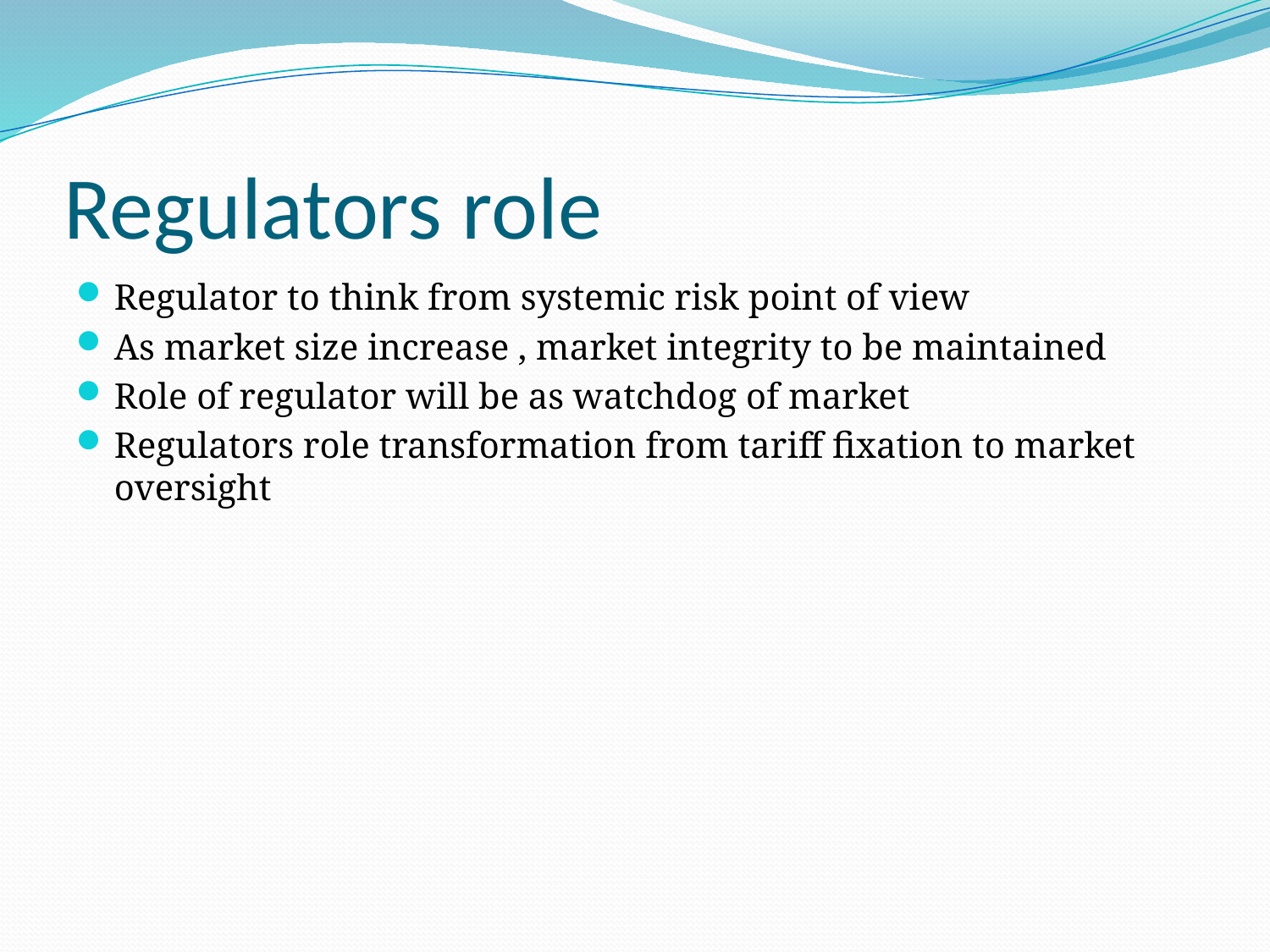

# Regulators role
Regulator to think from systemic risk point of view
As market size increase , market integrity to be maintained
Role of regulator will be as watchdog of market
Regulators role transformation from tariff fixation to market oversight